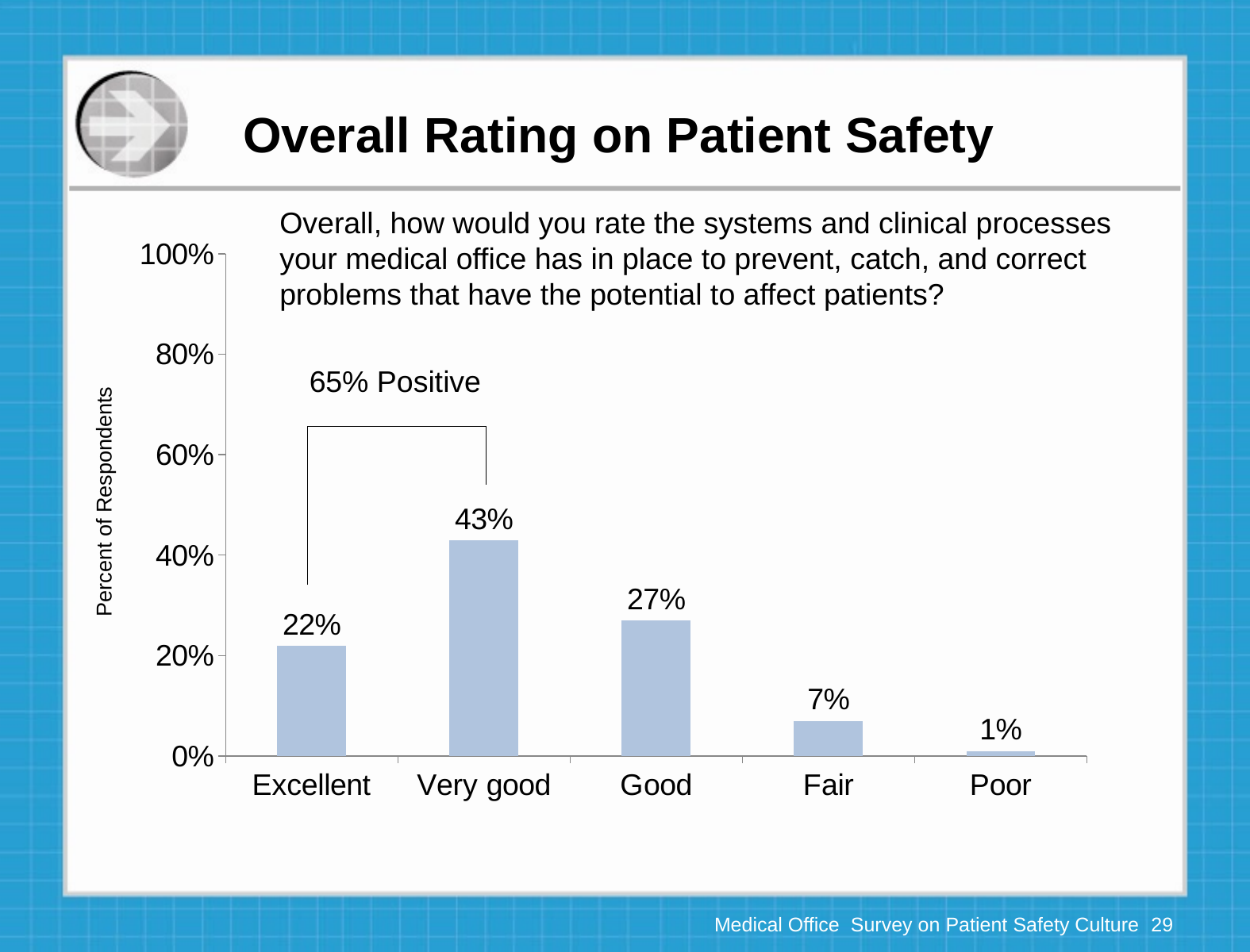

# Overall Rating on Patient Safety
Overall, how would you rate the systems and clinical processes your medical office has in place to prevent, catch, and correct problems that have the potential to affect patients?

### Chart

| Category | Series 1 |
|---|---|
| Excellent | 0.22 |
| Very good | 0.4300000000000004 |
| Good | 0.27 |
| Fair | 0.07000000000000002 |
| Poor | 0.010000000000000005 |
Percent of Respondents
65% Positive